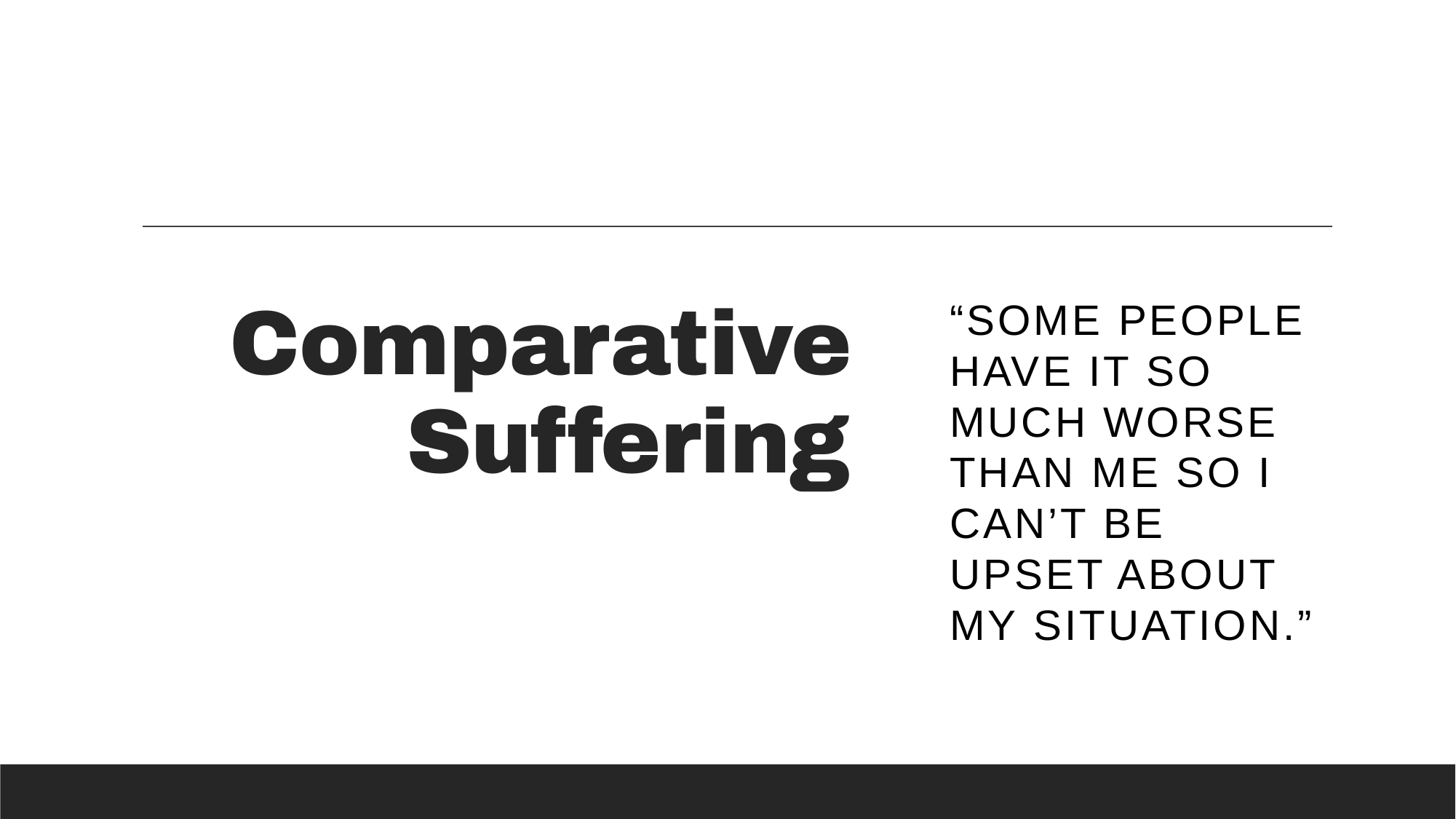

# Comparative Suffering
“Some people have it so much worse than me so I can’t be upset about my situation.”